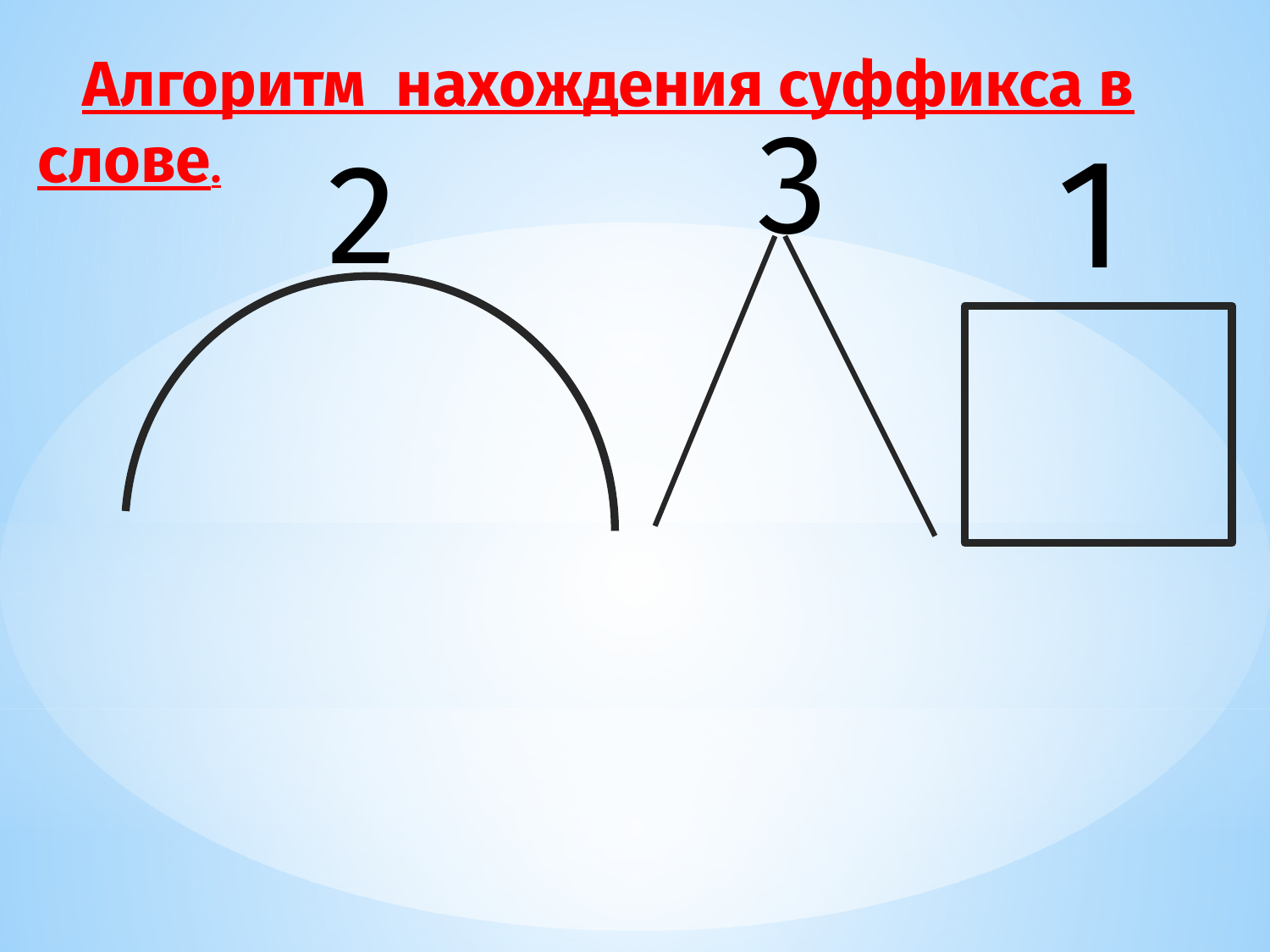

Алгоритм  нахождения суффикса в слове.

3
1
2